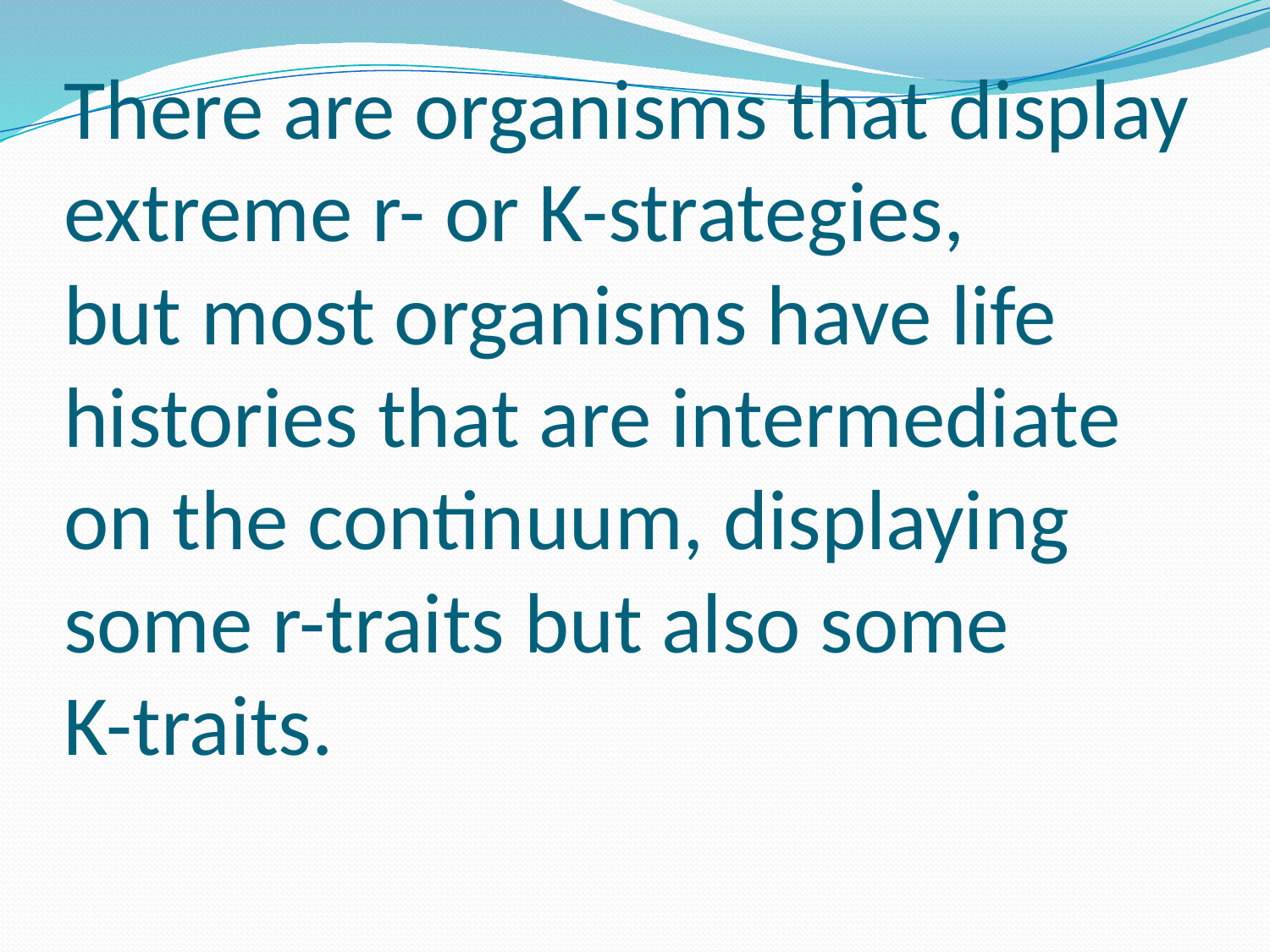

# There are organisms that display extreme r- or K-strategies, but most organisms have life histories that are intermediate on the continuum, displaying some r-traits but also some K-traits.